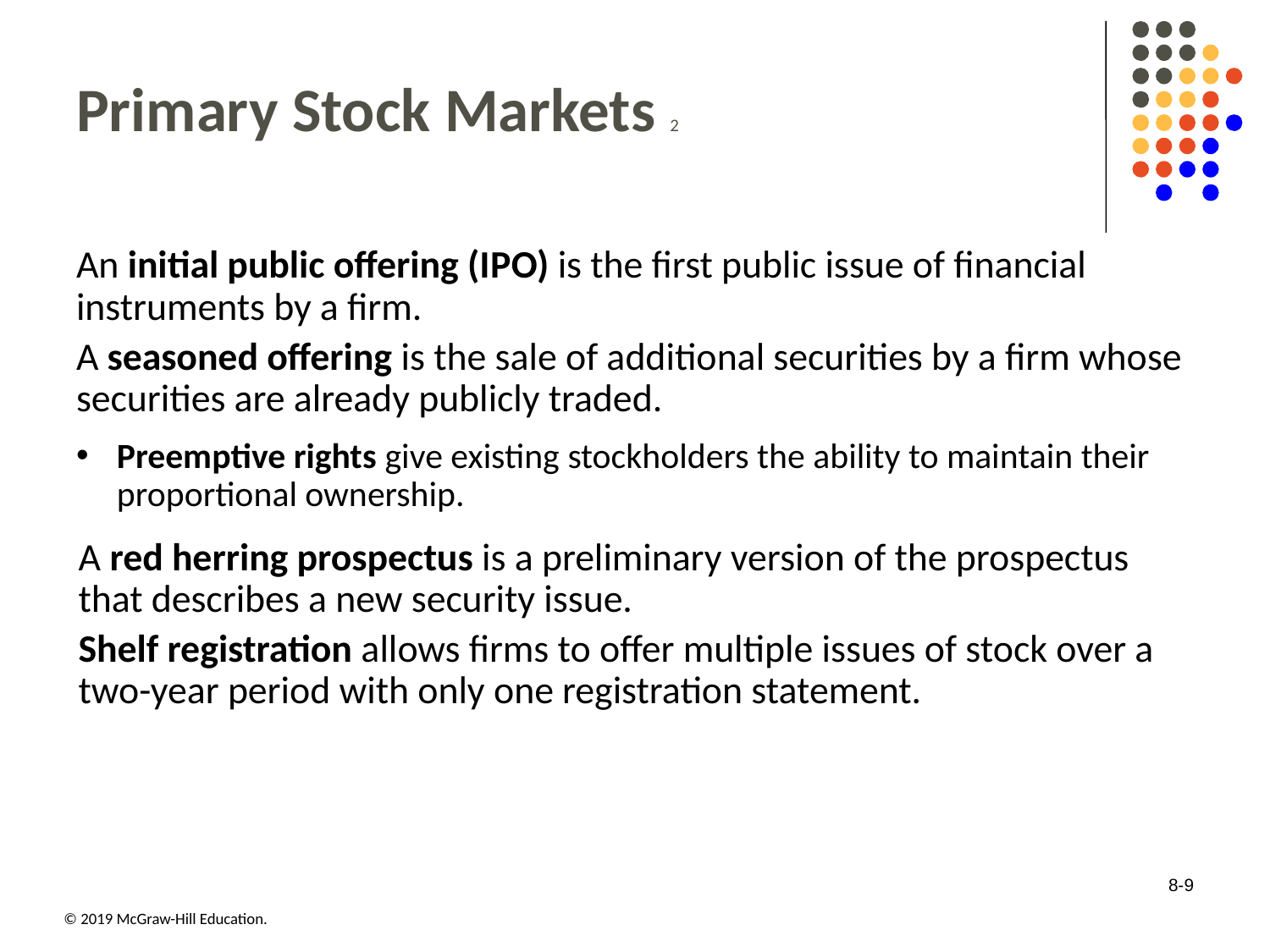

# Primary Stock Markets 2
An initial public offering (I P O) is the first public issue of financial instruments by a firm.
A seasoned offering is the sale of additional securities by a firm whose securities are already publicly traded.
Preemptive rights give existing stockholders the ability to maintain their proportional ownership.
A red herring prospectus is a preliminary version of the prospectus that describes a new security issue.
Shelf registration allows firms to offer multiple issues of stock over a two-year period with only one registration statement.
8-9